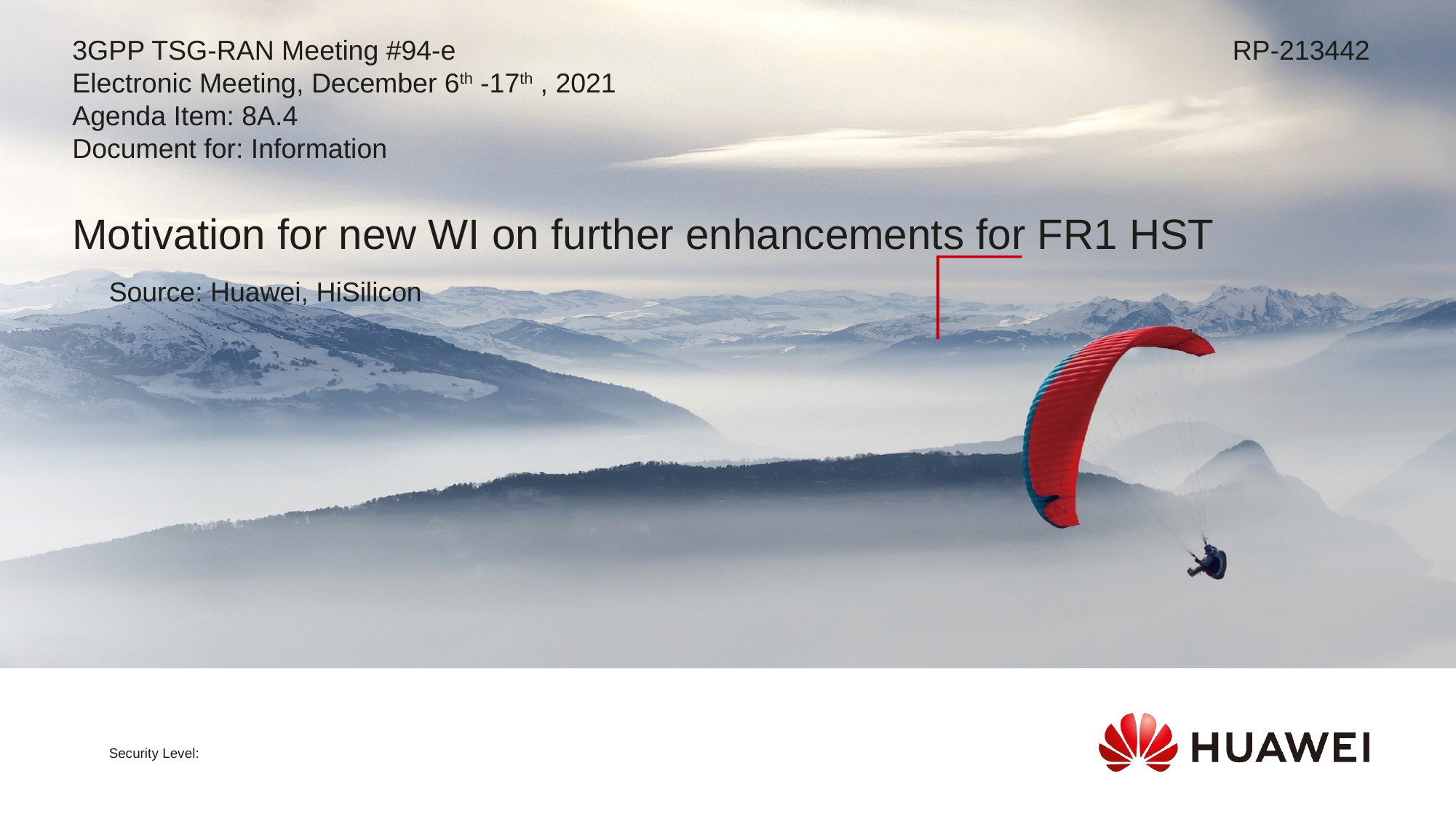

RP-213442
3GPP TSG-RAN Meeting #94-e
Electronic Meeting, December 6th -17th , 2021
Agenda Item: 8A.4
Document for: Information
Motivation for new WI on further enhancements for FR1 HST
Source: Huawei, HiSilicon
Security Level: